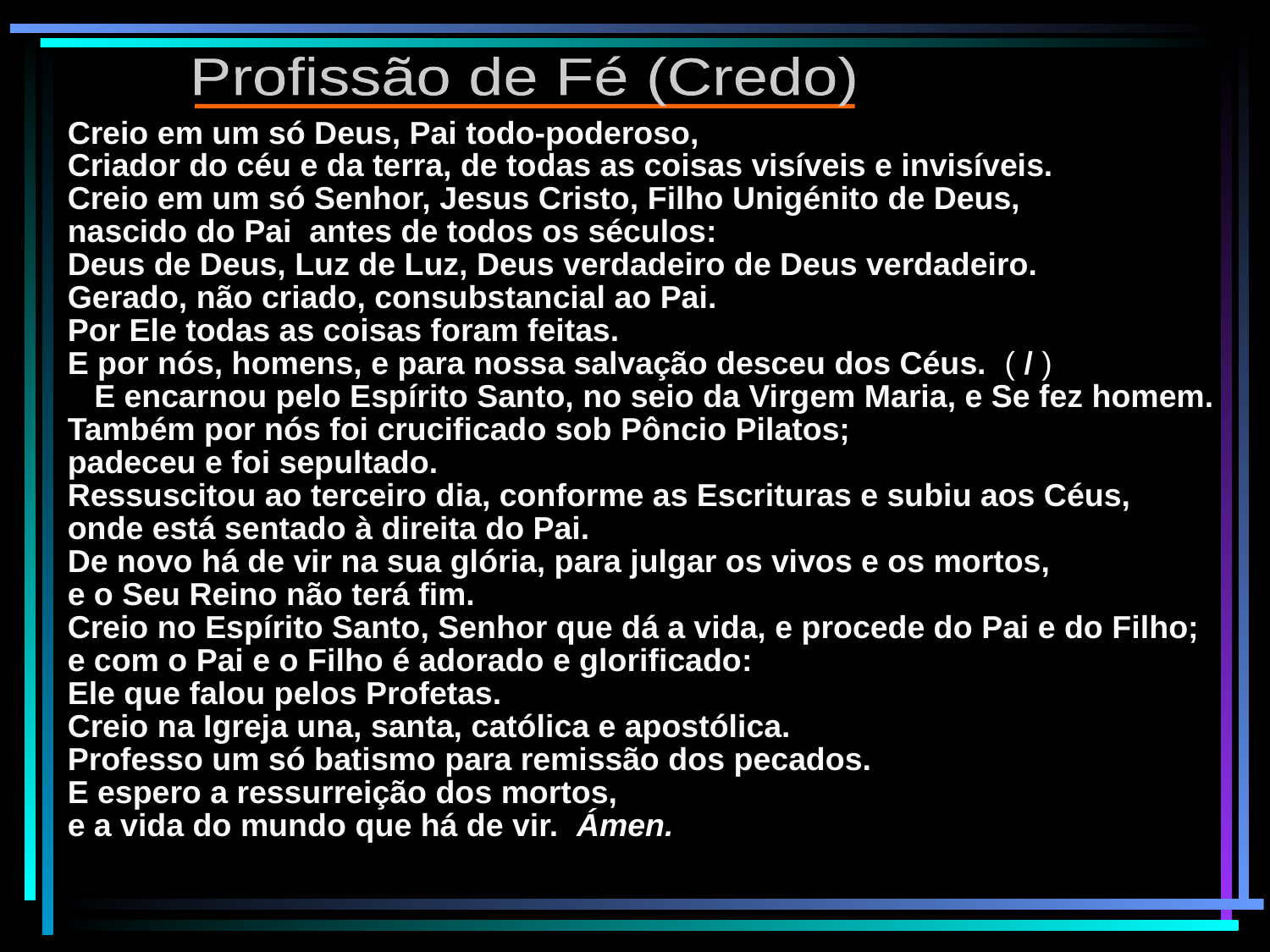

Profissão de Fé (Credo)

Creio em um só Deus, Pai todo-poderoso,
Criador do céu e da terra, de todas as coisas visíveis e invisíveis.
Creio em um só Senhor, Jesus Cristo, Filho Unigénito de Deus,
nascido do Pai  antes de todos os séculos:
Deus de Deus, Luz de Luz, Deus verdadeiro de Deus verdadeiro.
Gerado, não criado, consubstancial ao Pai.
Por Ele todas as coisas foram feitas.
E por nós, homens, e para nossa salvação desceu dos Céus.  ( / )
   E encarnou pelo Espírito Santo, no seio da Virgem Maria, e Se fez homem.
Também por nós foi crucificado sob Pôncio Pilatos;
padeceu e foi sepultado.
Ressuscitou ao terceiro dia, conforme as Escrituras e subiu aos Céus,
onde está sentado à direita do Pai.
De novo há de vir na sua glória, para julgar os vivos e os mortos,
e o Seu Reino não terá fim.
Creio no Espírito Santo, Senhor que dá a vida, e procede do Pai e do Filho;
e com o Pai e o Filho é adorado e glorificado:
Ele que falou pelos Profetas.
Creio na Igreja una, santa, católica e apostólica.
Professo um só batismo para remissão dos pecados.
E espero a ressurreição dos mortos,
e a vida do mundo que há de vir.  Ámen.